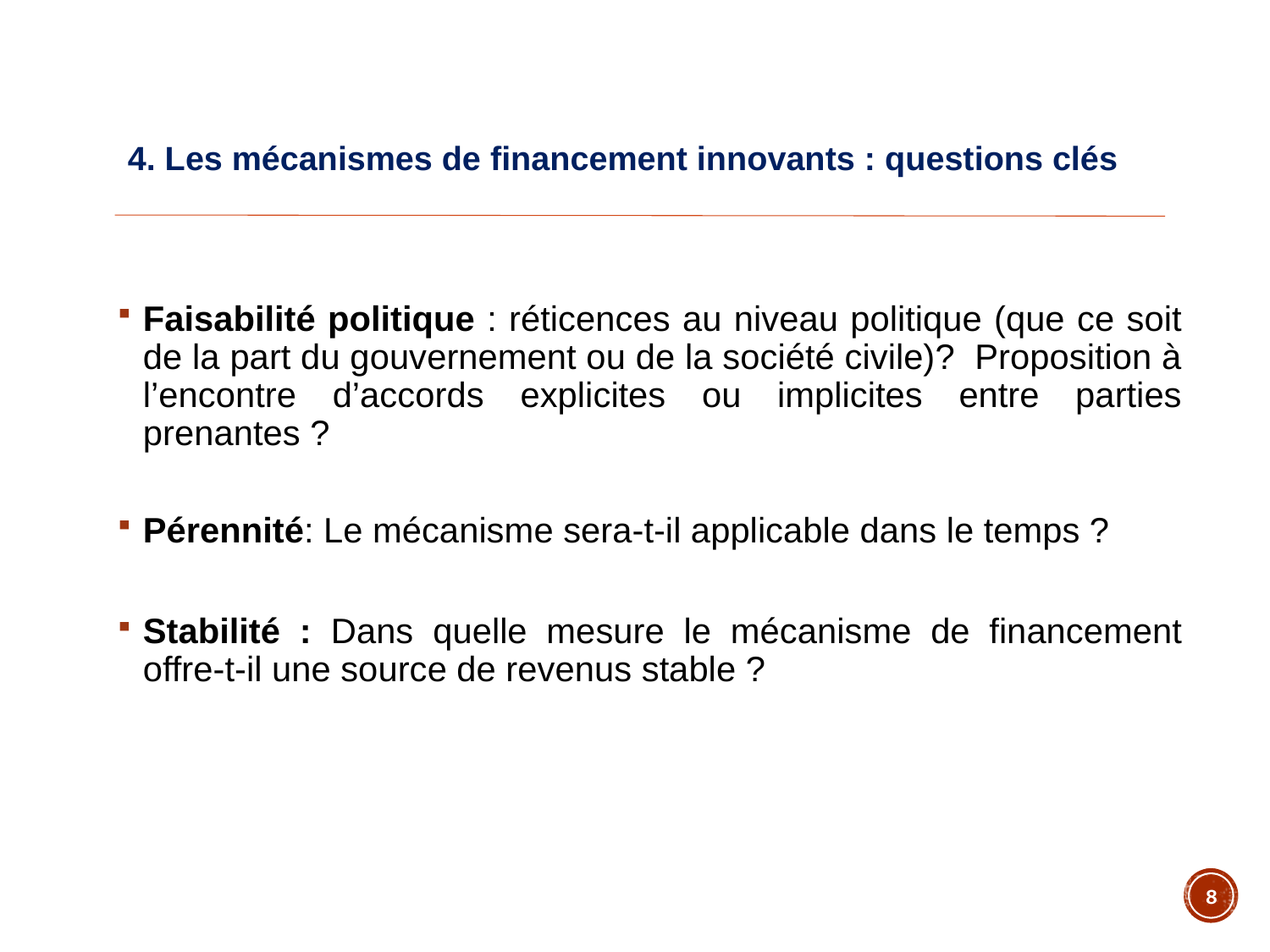

# 4. Les mécanismes de financement innovants : questions clés

Faisabilité politique : réticences au niveau politique (que ce soit de la part du gouvernement ou de la société civile)?  Proposition à l’encontre d’accords explicites ou implicites entre parties prenantes ?

Pérennité: Le mécanisme sera-t-il applicable dans le temps ?

Stabilité : Dans quelle mesure le mécanisme de financement offre-t-il une source de revenus stable ?

8